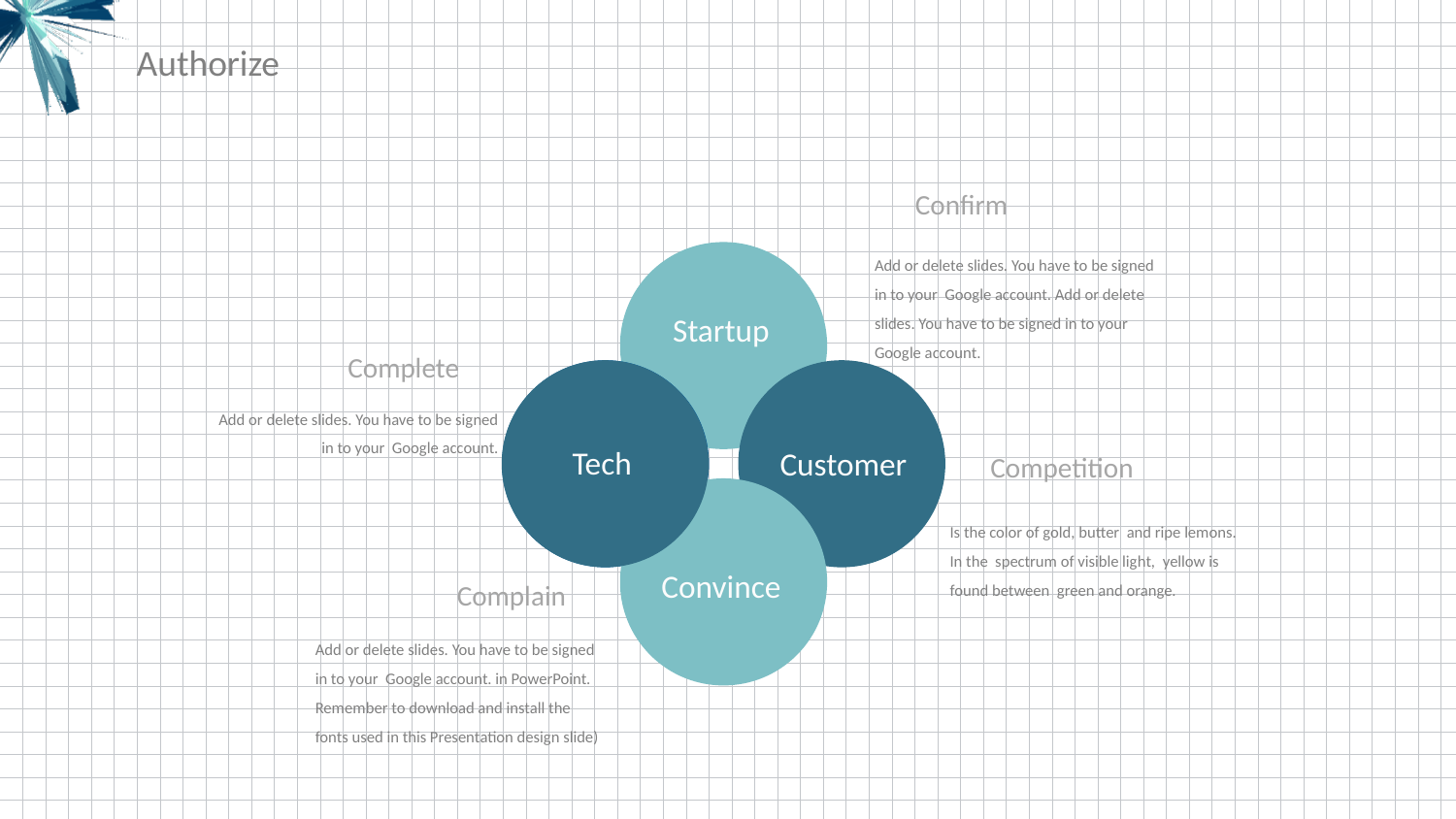

Authorize
Confirm

Add or delete slides. You have to be signed in to your  Google account. Add or delete slides. You have to be signed in to your  Google account.
Startup
Complete

Add or delete slides. You have to be signed in to your  Google account.
Tech
Customer
Competition

Is the color of gold, butter  and ripe lemons. In the  spectrum of visible light,  yellow is found between  green and orange.
Convince
Complain
Add or delete slides. You have to be signed in to your  Google account. in PowerPoint. Remember to download and install the fonts used in this Presentation design slide)